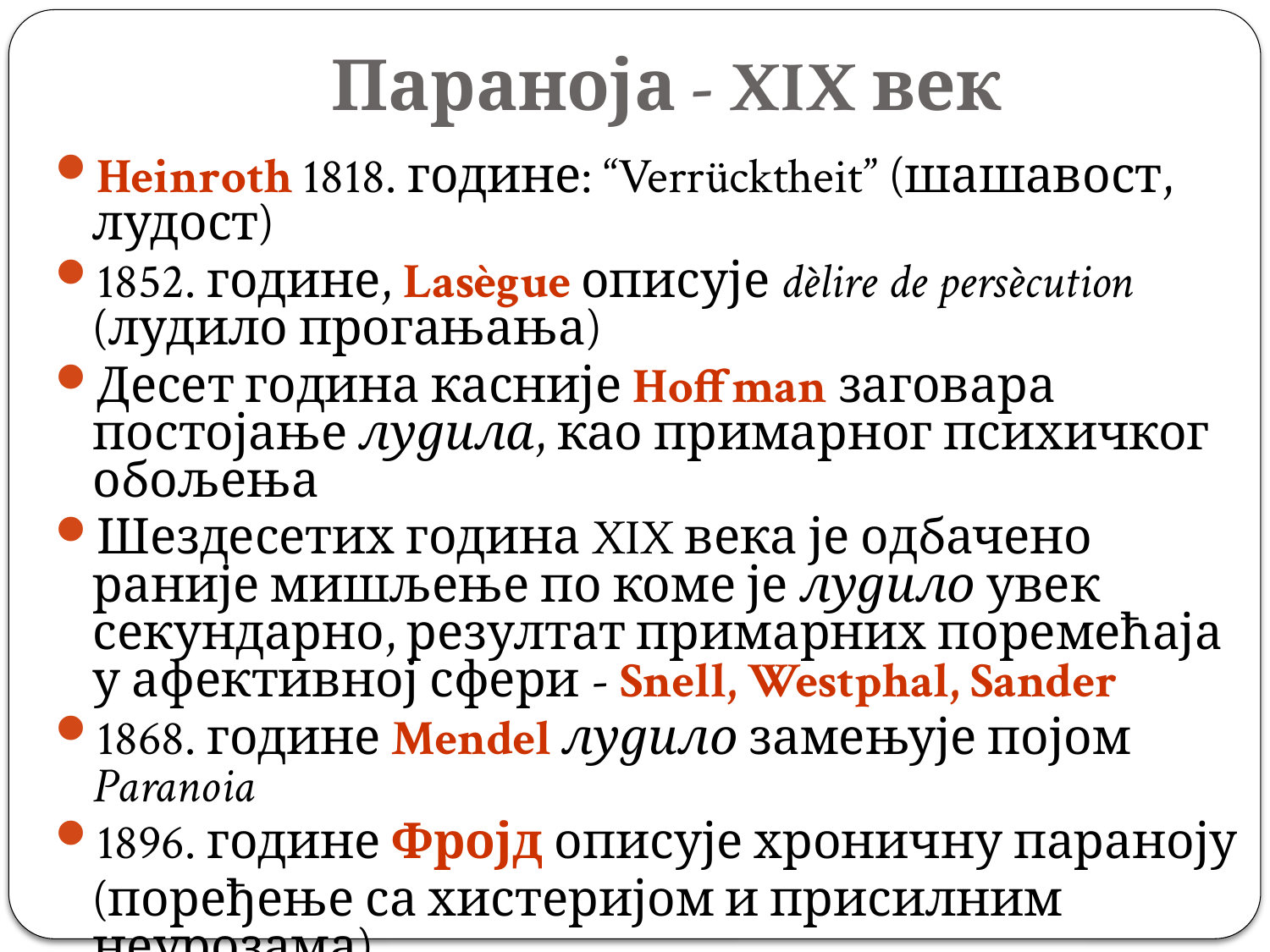

# Параноја - XIX век
Heinroth 1818. године: “Verrücktheit” (шашавост, лудост)
1852. године, Lasègue описује dèlire de persècution (лудило прогањања)
Десет година касније Hoffman заговара постојање лудила, као примарног психичког обољења
Шездесетих година XIX века је одбачено раније мишљење по коме је лудило увек секундарно, резултат примарних поремећаја у афективној сфери - Snell, Westphal, Sander
1868. године Mendel лудило замењује појом Paranoia
1896. године Фројд описује хроничну параноју
	(поређење са хистеријом и присилним неурозама)
Крепелин раздваја параноидне и параноичне психозе